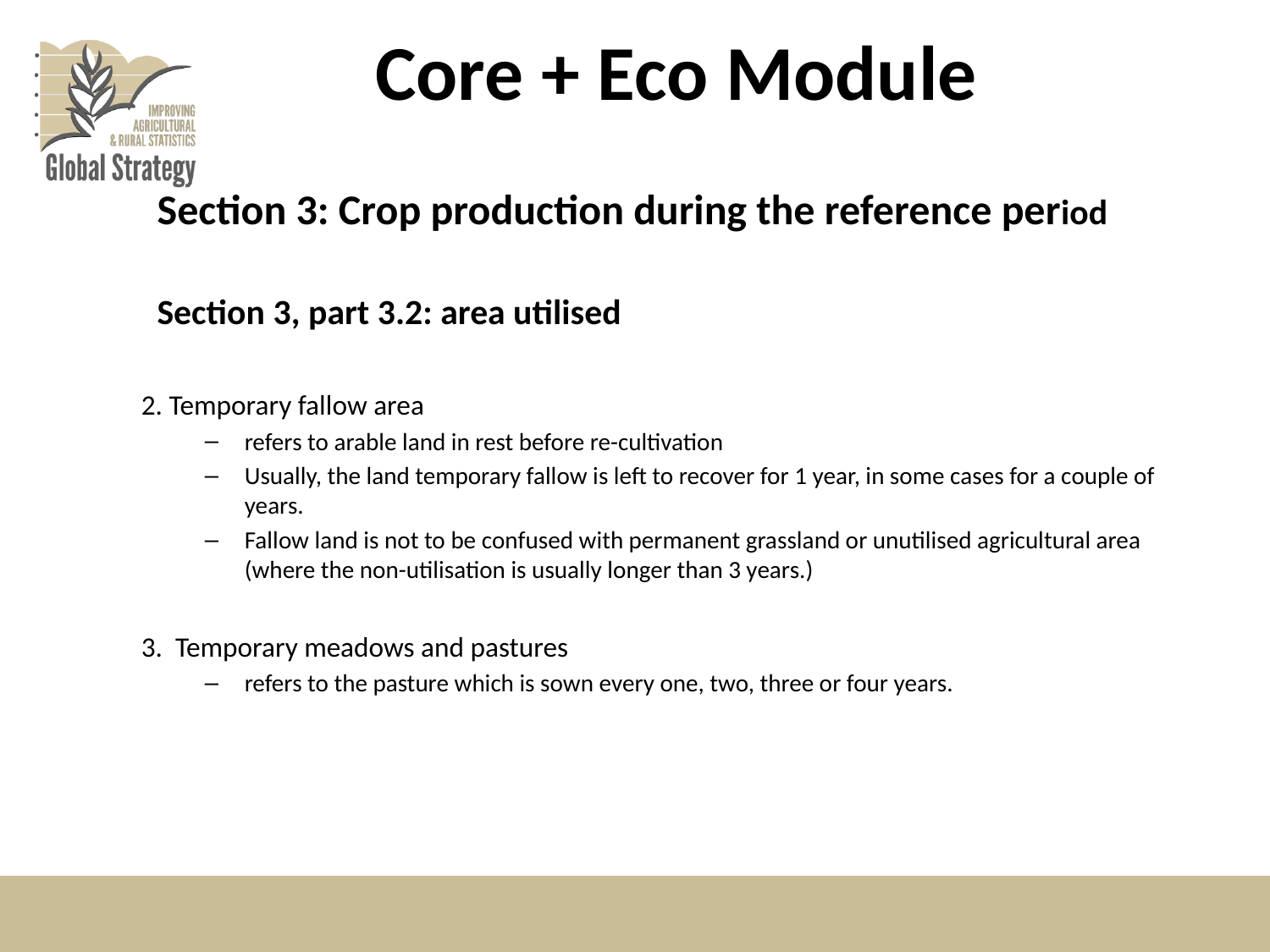

# Core + Eco Module
Section 3: Crop production during the reference period

Section 3, part 3.2: area utilised

2. Temporary fallow area
refers to arable land in rest before re-cultivation
Usually, the land temporary fallow is left to recover for 1 year, in some cases for a couple of years.
Fallow land is not to be confused with permanent grassland or unutilised agricultural area (where the non-utilisation is usually longer than 3 years.)

3.  Temporary meadows and pastures
refers to the pasture which is sown every one, two, three or four years.